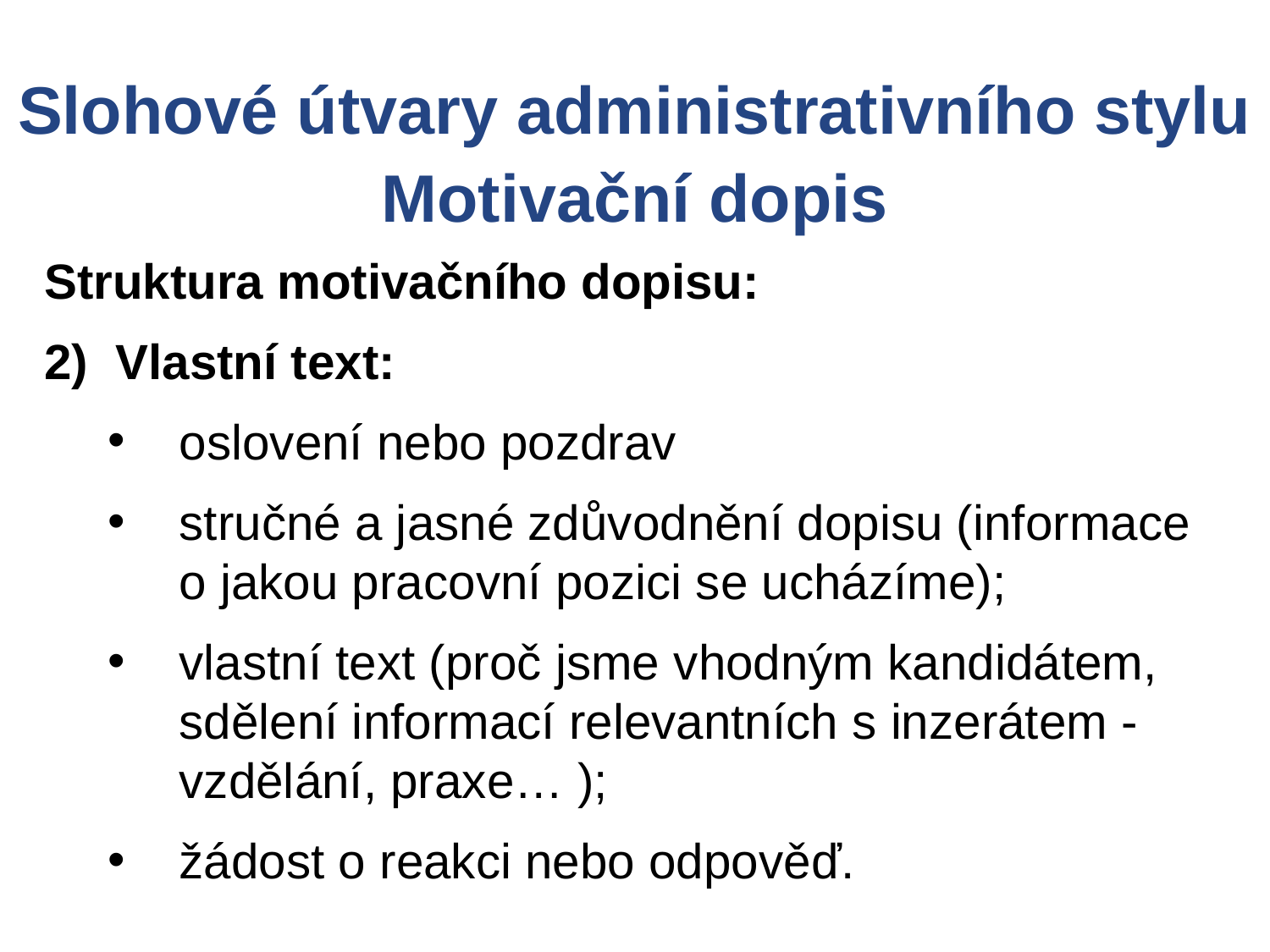

Slohové útvary administrativního stylu
Motivační dopis
Struktura motivačního dopisu:
Vlastní text:
oslovení nebo pozdrav
stručné a jasné zdůvodnění dopisu (informace
o jakou pracovní pozici se ucházíme);
vlastní text (proč jsme vhodným kandidátem, sdělení informací relevantních s inzerátem - vzdělání, praxe… );
žádost o reakci nebo odpověď.